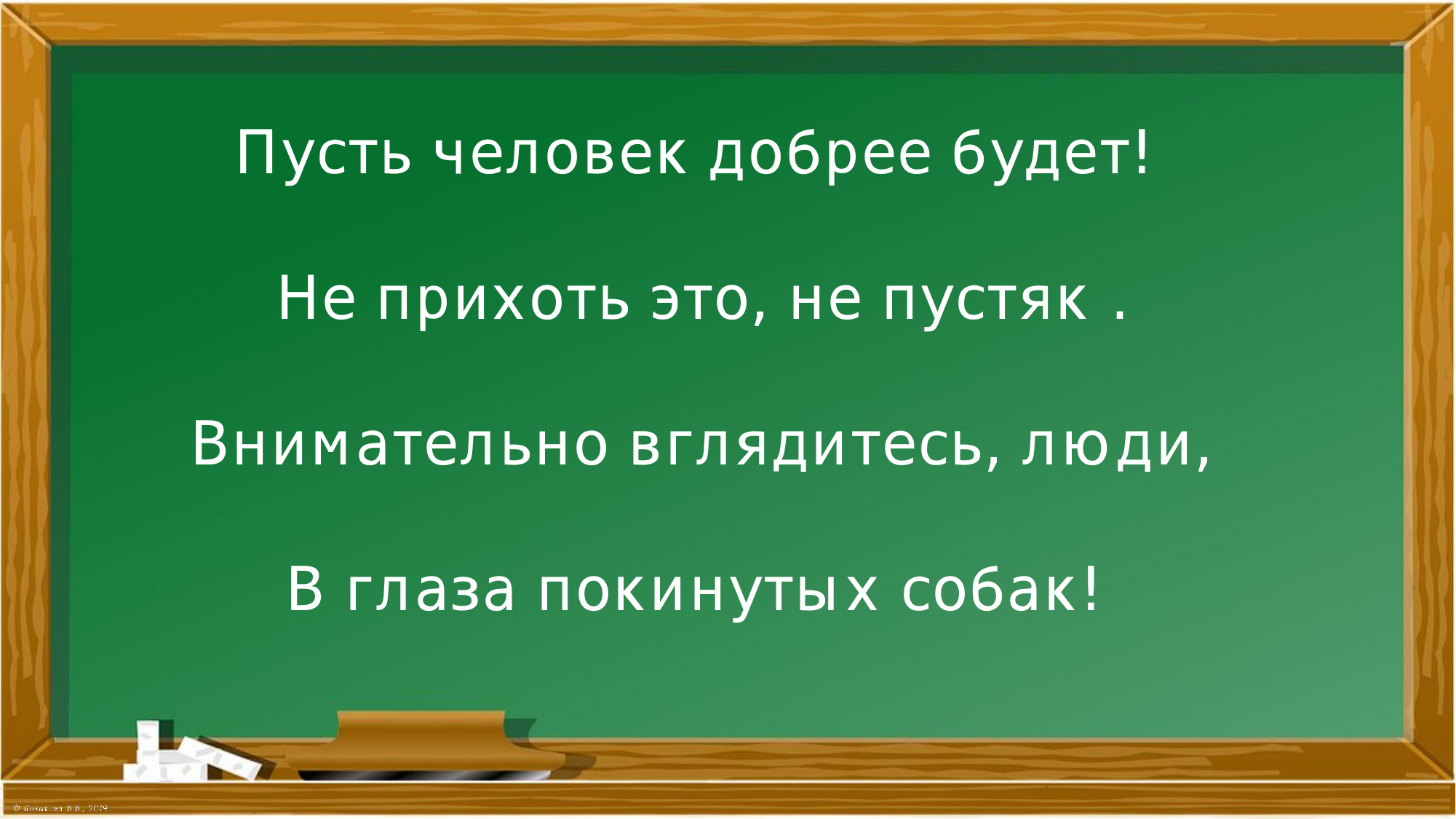

Пусть человек добрее будет!
Не прихоть это, не пустяк .
Внимательно вглядитесь, люди,
В глаза покинутых собак!